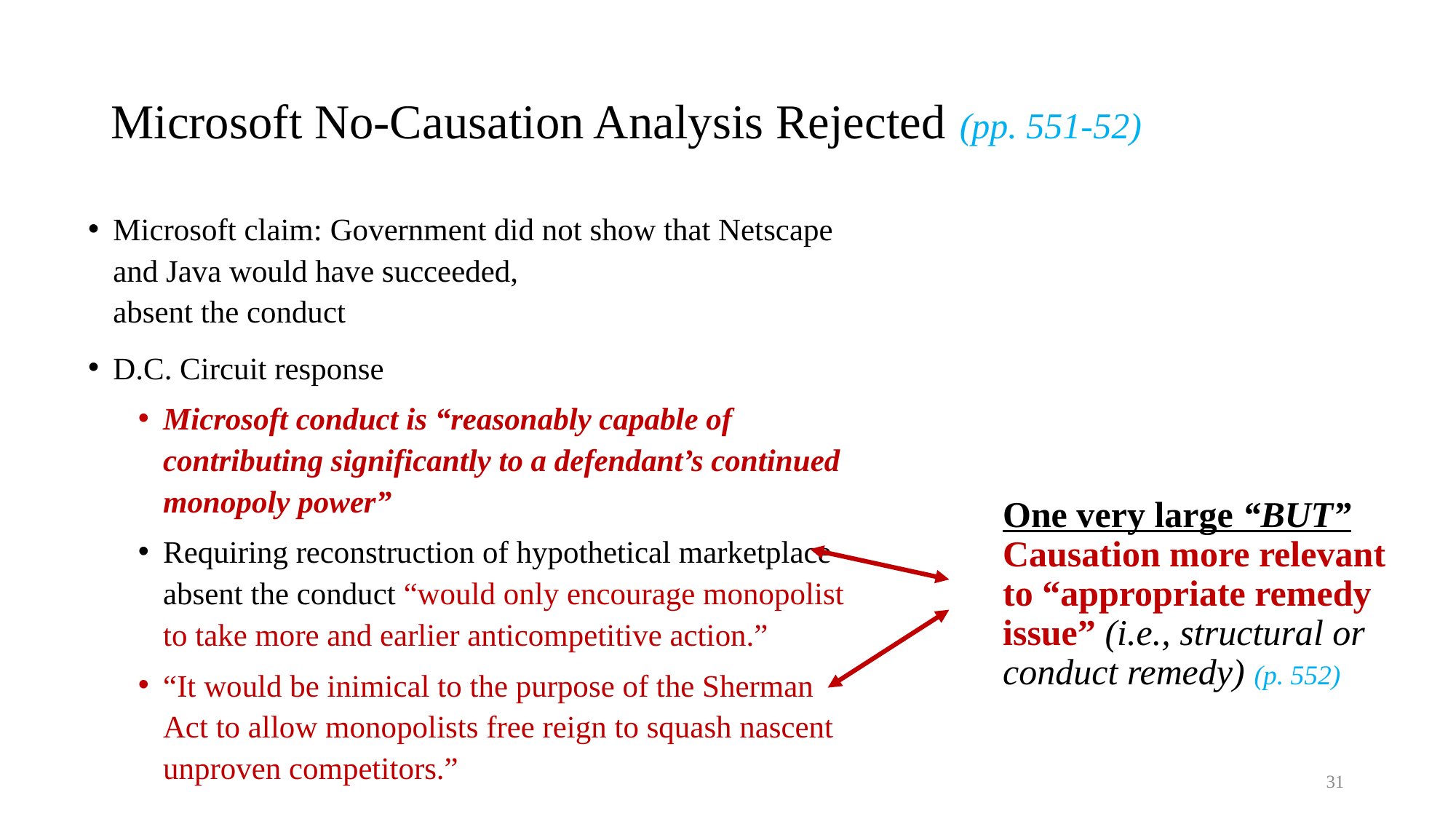

# Microsoft No-Causation Analysis Rejected (pp. 551-52)
Microsoft claim: Government did not show that Netscape and Java would have succeeded,
absent the conduct
D.C. Circuit response
Microsoft conduct is “reasonably capable of contributing significantly to a defendant’s continued monopoly power”
Requiring reconstruction of hypothetical marketplace absent the conduct “would only encourage monopolist to take more and earlier anticompetitive action.”
“It would be inimical to the purpose of the Sherman Act to allow monopolists free reign to squash nascent unproven competitors.”

One very large “BUT”
Causation more relevant to “appropriate remedy issue” (i.e., structural or conduct remedy) (p. 552)
31